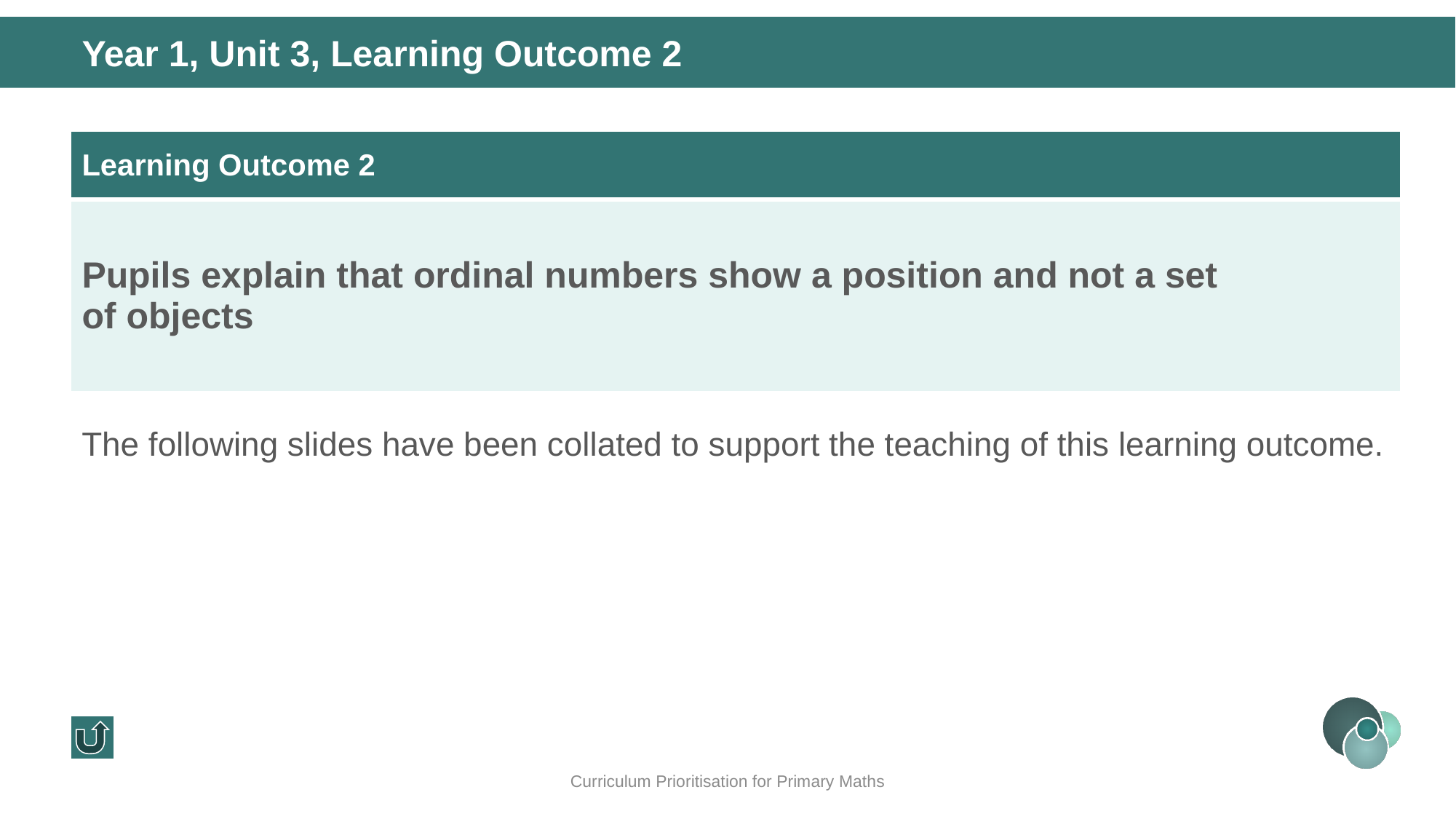

Year 1, Unit 3, Learning Outcome 2
| Learning Outcome 2 |
| --- |
| Pupils explain that ordinal numbers show a position and not a set of objects |
The following slides have been collated to support the teaching of this learning outcome.

Curriculum Prioritisation for Primary Maths